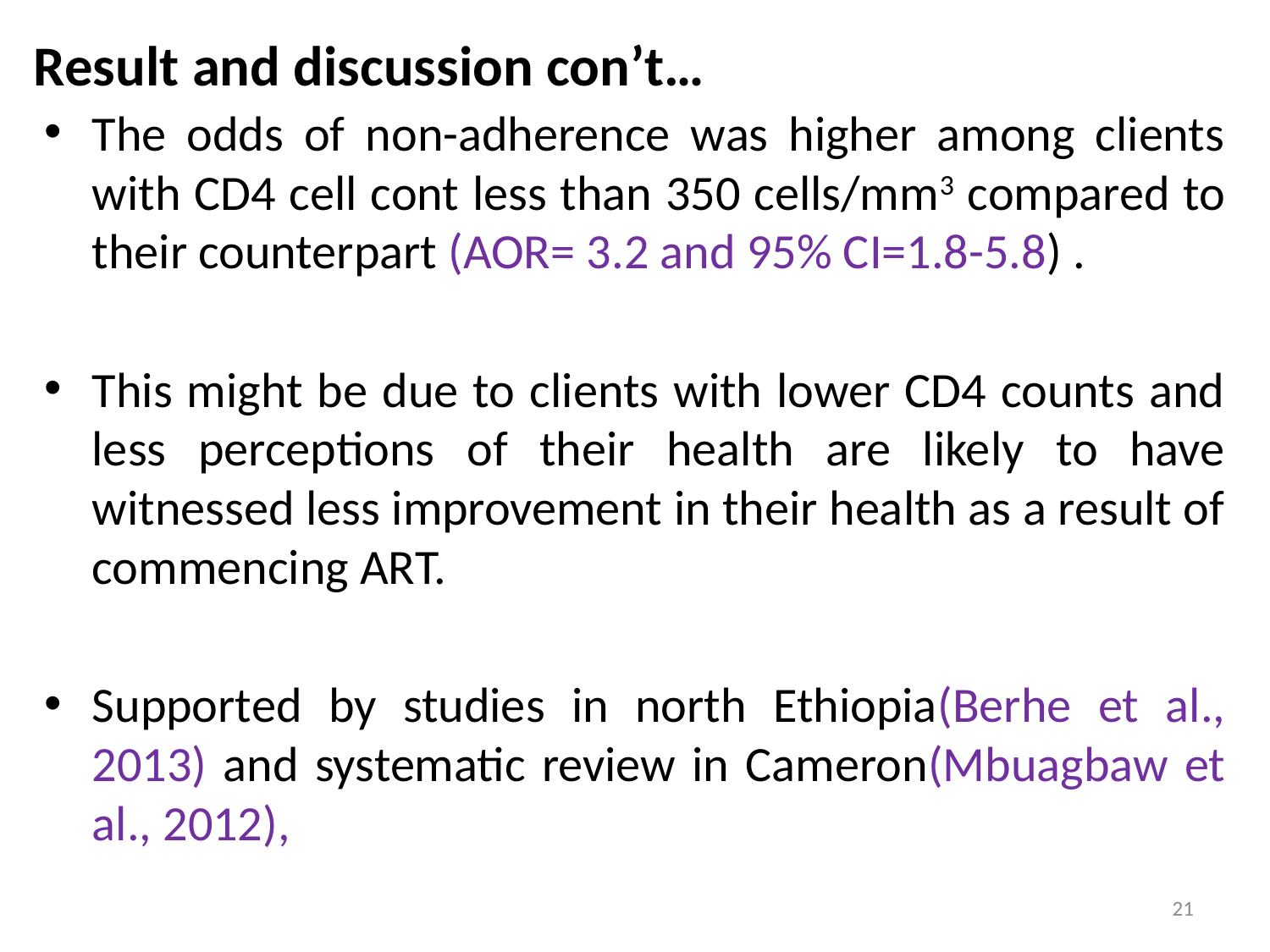

# Result and discussion con’t…
The odds of non-adherence was higher among clients with CD4 cell cont less than 350 cells/mm3 compared to their counterpart (AOR= 3.2 and 95% CI=1.8-5.8) .

This might be due to clients with lower CD4 counts and less perceptions of their health are likely to have witnessed less improvement in their health as a result of commencing ART.

Supported by studies in north Ethiopia(Berhe et al., 2013) and systematic review in Cameron(Mbuagbaw et al., 2012),
21